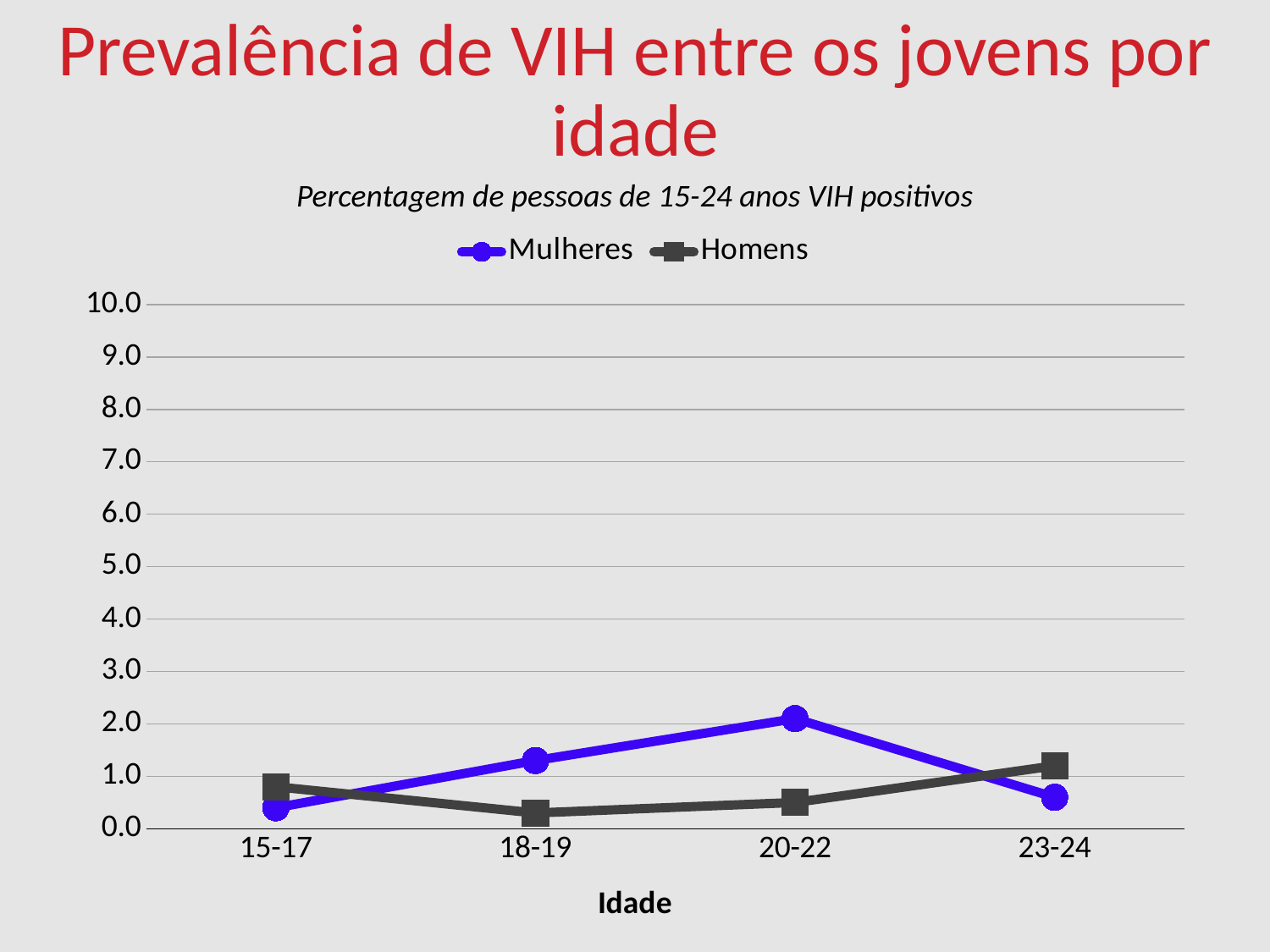

Prevalência de VIH entre os jovens por idade
Percentagem de pessoas de 15-24 anos VIH positivos

### Chart

| Category | Mulheres | Homens |
|---|---|---|
| 15-17 | 0.4 | 0.8 |
| 18-19 | 1.3 | 0.3 |
| 20-22 | 2.1 | 0.5 |
| 23-24 | 0.6 | 1.2 |